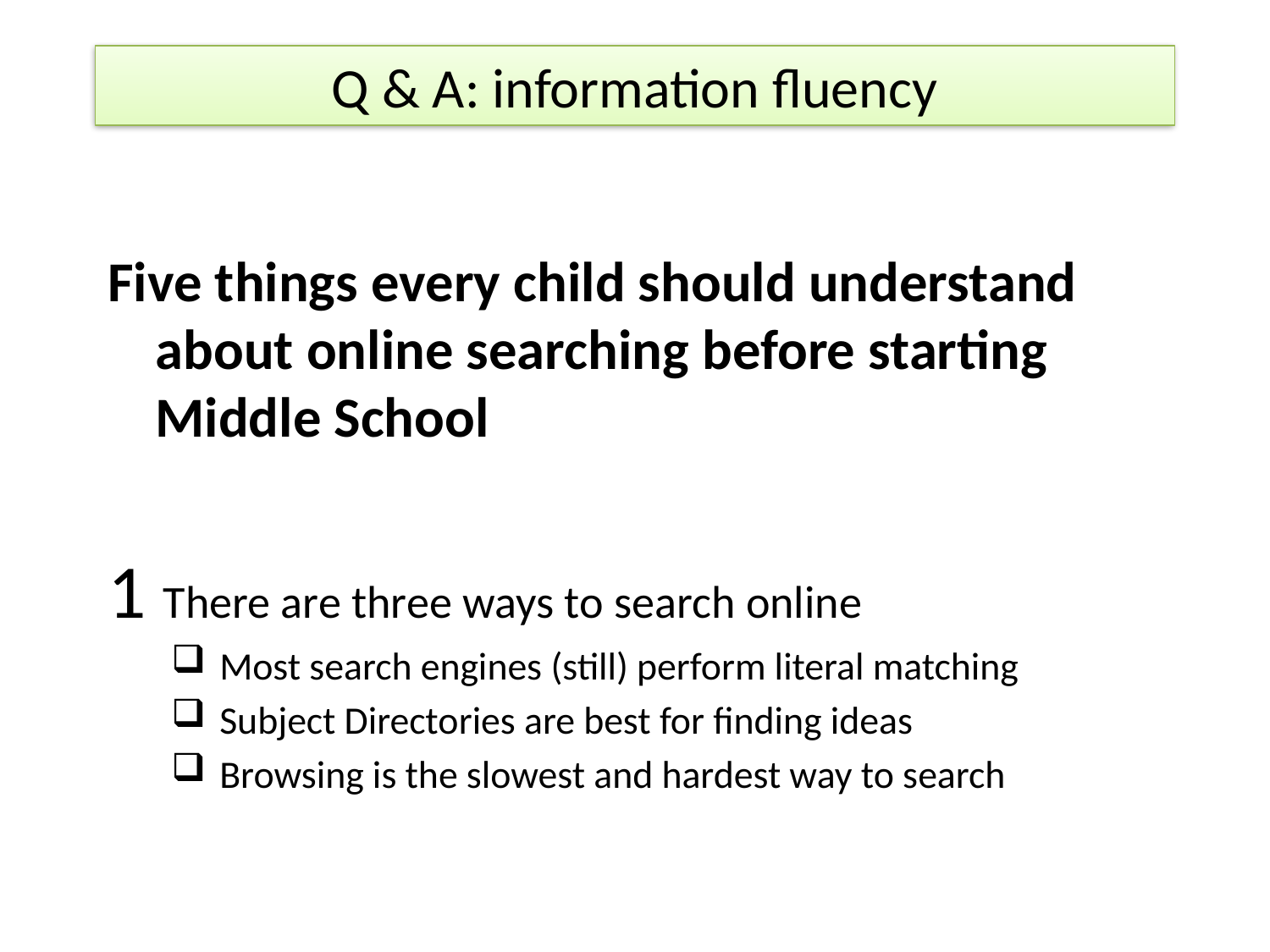

Q & A: information fluency
Five things every child should understand about online searching before starting Middle School

1 There are three ways to search online
 Most search engines (still) perform literal matching
 Subject Directories are best for finding ideas
 Browsing is the slowest and hardest way to search